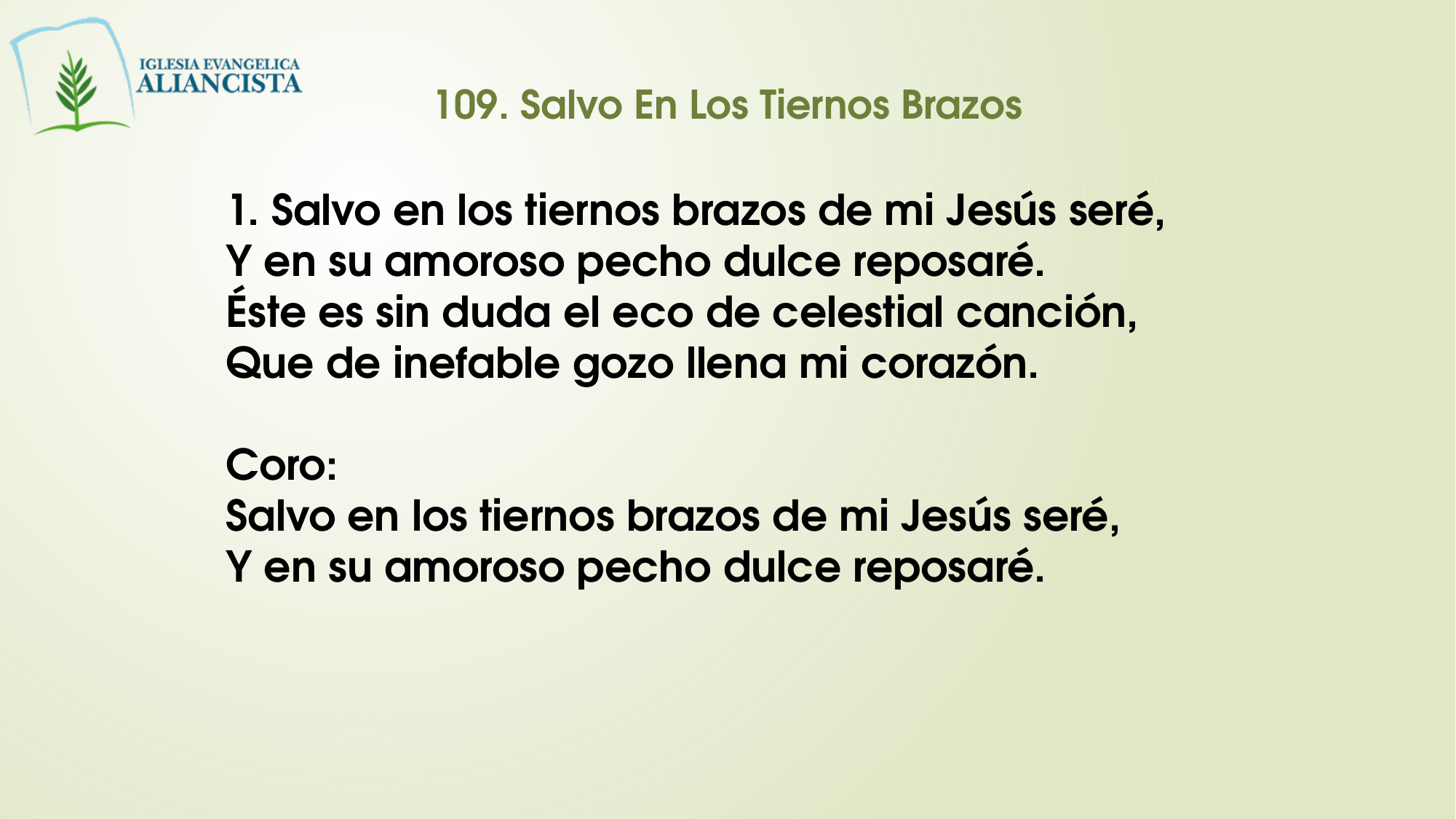

109. Salvo En Los Tiernos Brazos
1. Salvo en los tiernos brazos de mi Jesús seré,
Y en su amoroso pecho dulce reposaré.
Éste es sin duda el eco de celestial canción,
Que de inefable gozo llena mi corazón.

Coro:
Salvo en los tiernos brazos de mi Jesús seré,
Y en su amoroso pecho dulce reposaré.